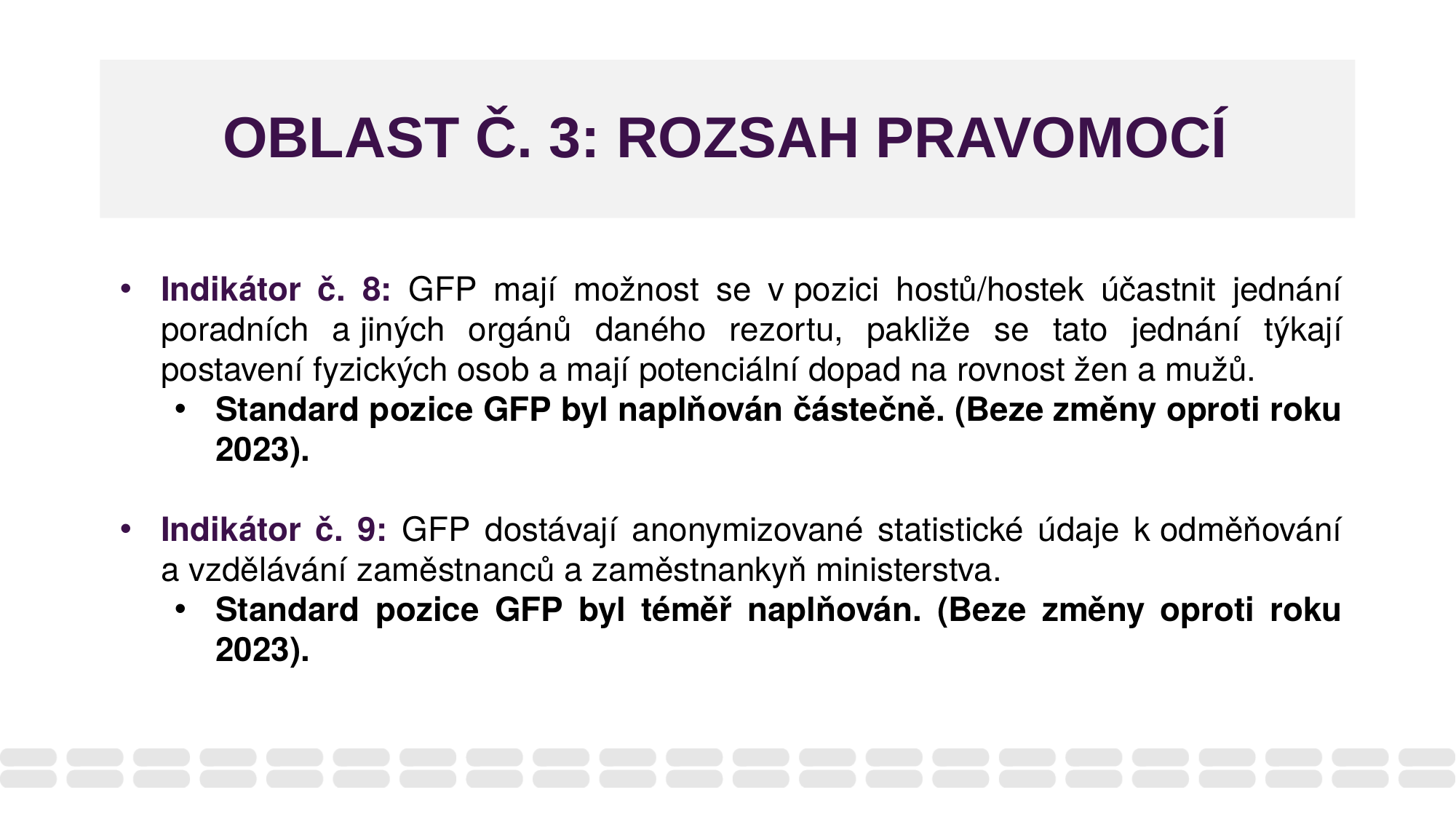

# Oblast č. 3: Rozsah pravomocí
Indikátor č. 8: GFP mají možnost se v pozici hostů/hostek účastnit jednání poradních a jiných orgánů daného rezortu, pakliže se tato jednání týkají postavení fyzických osob a mají potenciální dopad na rovnost žen a mužů.
Standard pozice GFP byl naplňován částečně. (Beze změny oproti roku 2023).

Indikátor č. 9: GFP dostávají anonymizované statistické údaje k odměňování a vzdělávání zaměstnanců a zaměstnankyň ministerstva.
Standard pozice GFP byl téměř naplňován. (Beze změny oproti roku 2023).